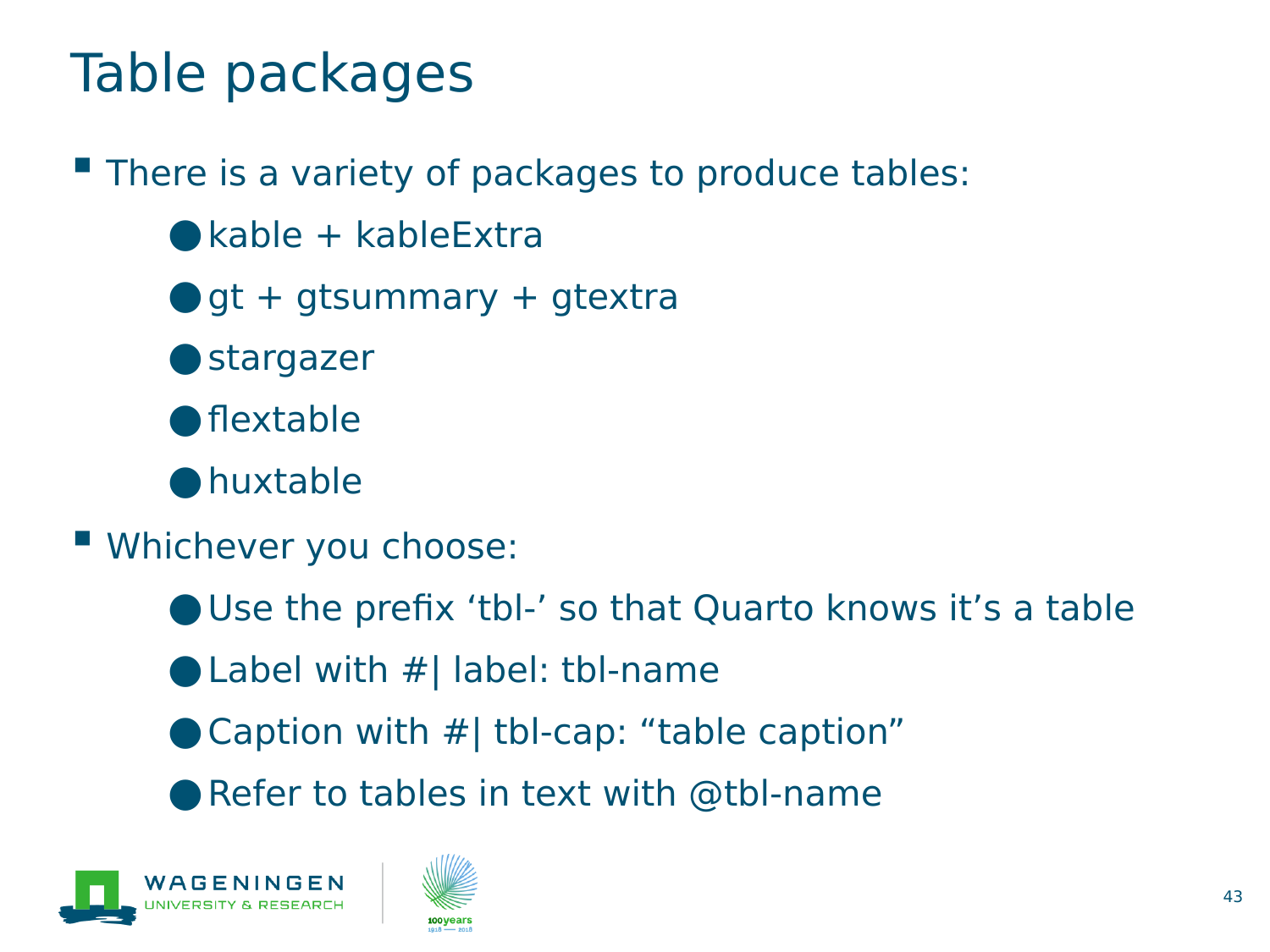

# Table packages
There is a variety of packages to produce tables:
kable + kableExtra
gt + gtsummary + gtextra
stargazer
flextable
huxtable
Whichever you choose:
Use the prefix ‘tbl-’ so that Quarto knows it’s a table
Label with #| label: tbl-name
Caption with #| tbl-cap: “table caption”
Refer to tables in text with @tbl-name

43